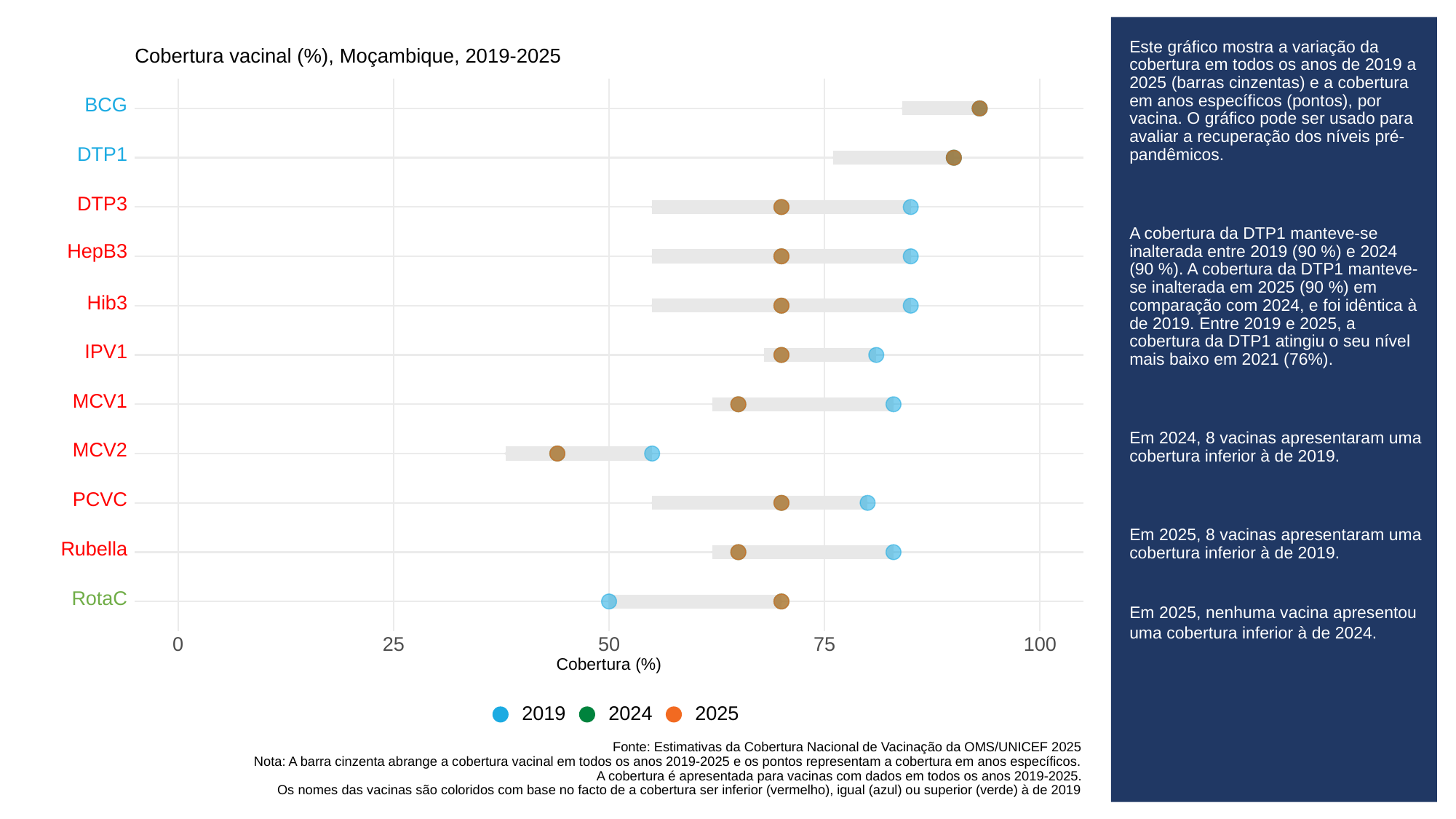

# Este gráfico mostra a variação da cobertura em todos os anos de 2019 a 2025 (barras cinzentas) e a cobertura em anos específicos (pontos), por vacina. O gráfico pode ser usado para avaliar a recuperação dos níveis pré-pandêmicos.

A cobertura da DTP1 manteve-se inalterada entre 2019 (90 %) e 2024 (90 %). A cobertura da DTP1 manteve-se inalterada em 2025 (90 %) em comparação com 2024, e foi idêntica à de 2019. Entre 2019 e 2025, a cobertura da DTP1 atingiu o seu nível mais baixo em 2021 (76%).

Em 2024, 8 vacinas apresentaram uma cobertura inferior à de 2019.

Em 2025, 8 vacinas apresentaram uma cobertura inferior à de 2019.

Em 2025, nenhuma vacina apresentou uma cobertura inferior à de 2024.

Cobertura vacinal (%), Moçambique, 2019-2025

BCG

DTP1

DTP3

HepB3

Hib3

IPV1

MCV1

MCV2

PCVC

Rubella

RotaC

0
25
50
100
75
Cobertura (%)

2019
2024
2025
Fonte: Estimativas da Cobertura Nacional de Vacinação da OMS/UNICEF 2025
Nota: A barra cinzenta abrange a cobertura vacinal em todos os anos 2019-2025 e os pontos representam a cobertura em anos específicos.
 A cobertura é apresentada para vacinas com dados em todos os anos 2019-2025.
Os nomes das vacinas são coloridos com base no facto de a cobertura ser inferior (vermelho), igual (azul) ou superior (verde) à de 2019